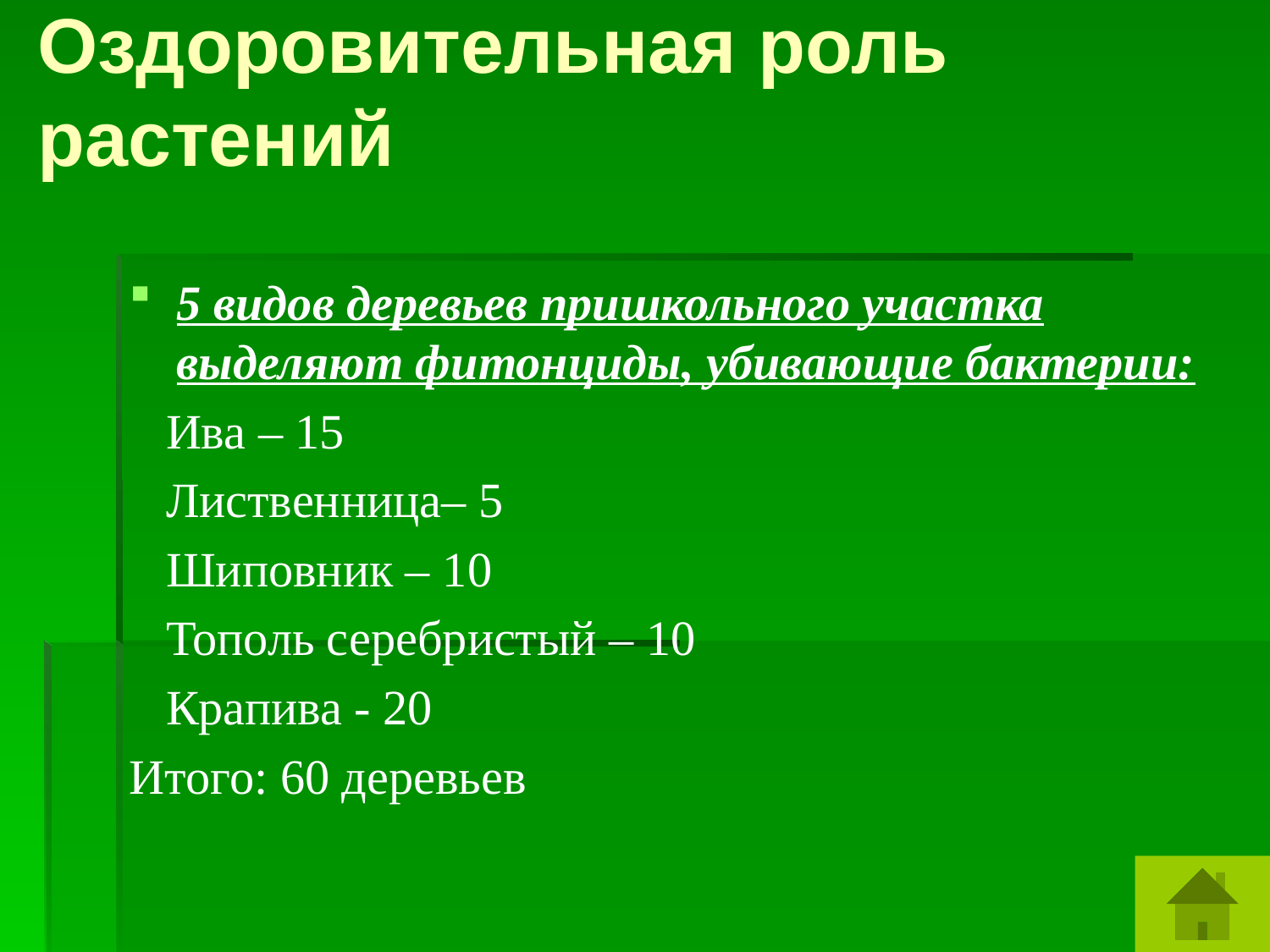

# Оздоровительная роль растений
5 видов деревьев пришкольного участка выделяют фитонциды, убивающие бактерии:
   Ива – 15
   Лиственница– 5
   Шиповник – 10
   Тополь серебристый – 10
   Крапива - 20
Итого: 60 деревьев